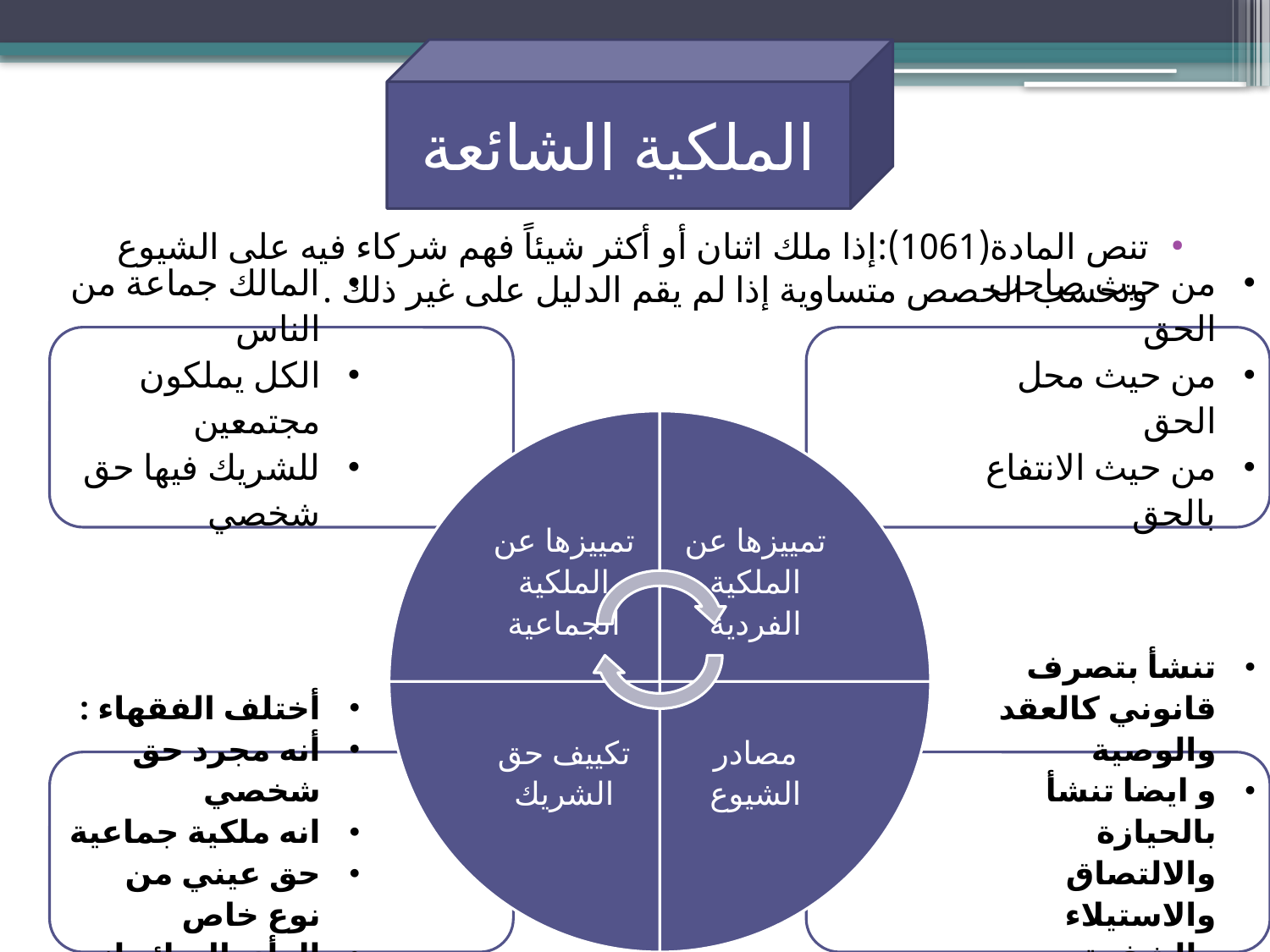

الملكية الشائعة
#
تنص المادة(1061):إذا ملك اثنان أو أكثر شيئاً فهم شركاء فيه على الشيوع وتحسب الحصص متساوية إذا لم يقم الدليل على غير ذلك .

تمييزها عن الملكية الجماعية
تمييزها عن الملكية الفردية
مصادر الشيوع
تنشأ بتصرف قانوني كالعقد والوصية
تكييف حق الشريك
أختلف الفقهاء :
أنه مجرد حق شخصي
انه ملكية جماعية
حق عيني من نوع خاص